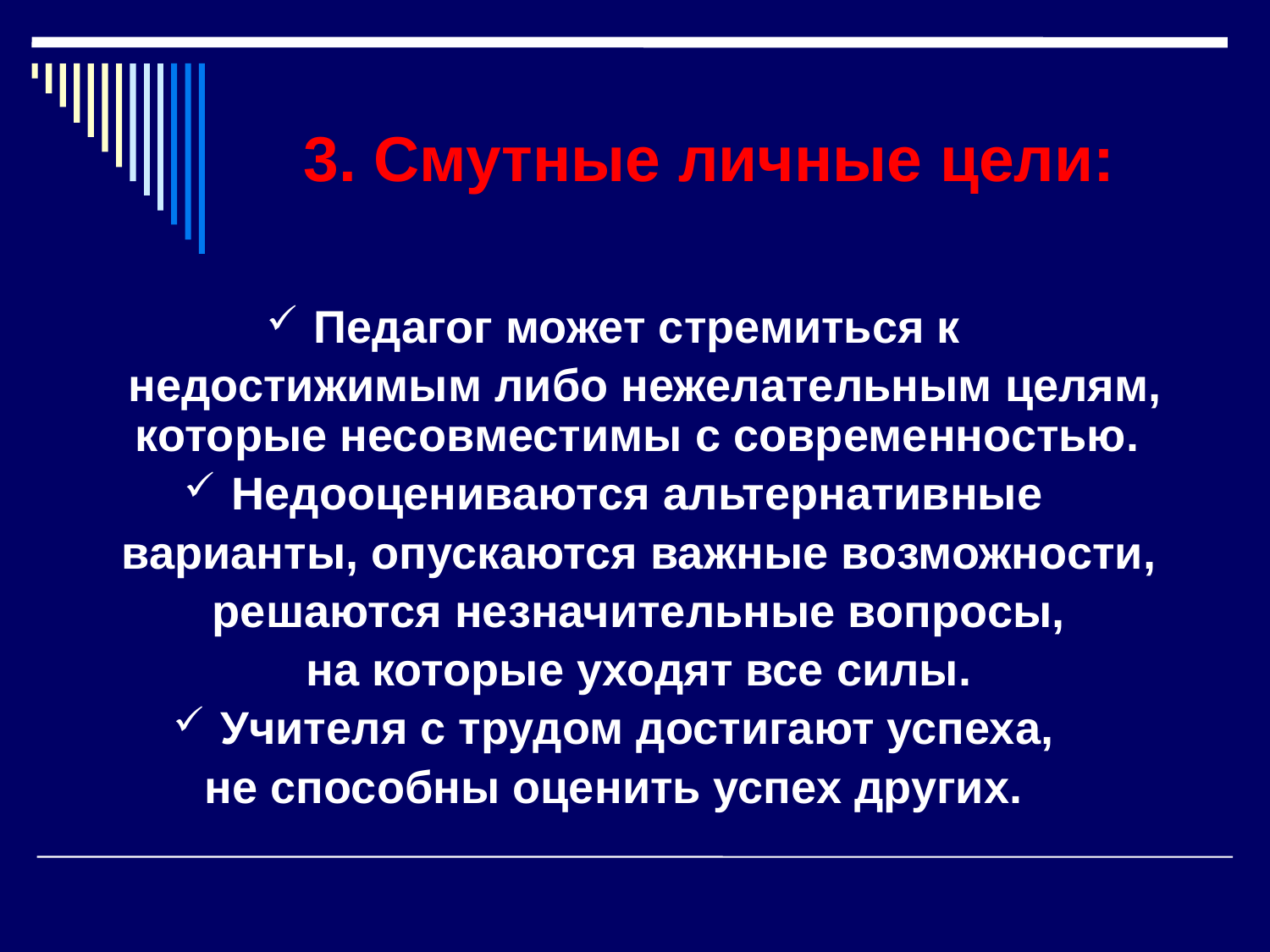

# 3. Смутные личные цели:
Педагог может стремиться к
недостижимым либо нежелательным целям, которые несовместимы с современностью.
Недооцениваются альтернативные
варианты, опускаются важные возможности,
решаются незначительные вопросы,
на которые уходят все силы.
Учителя с трудом достигают успеха,
не способны оценить успех других.